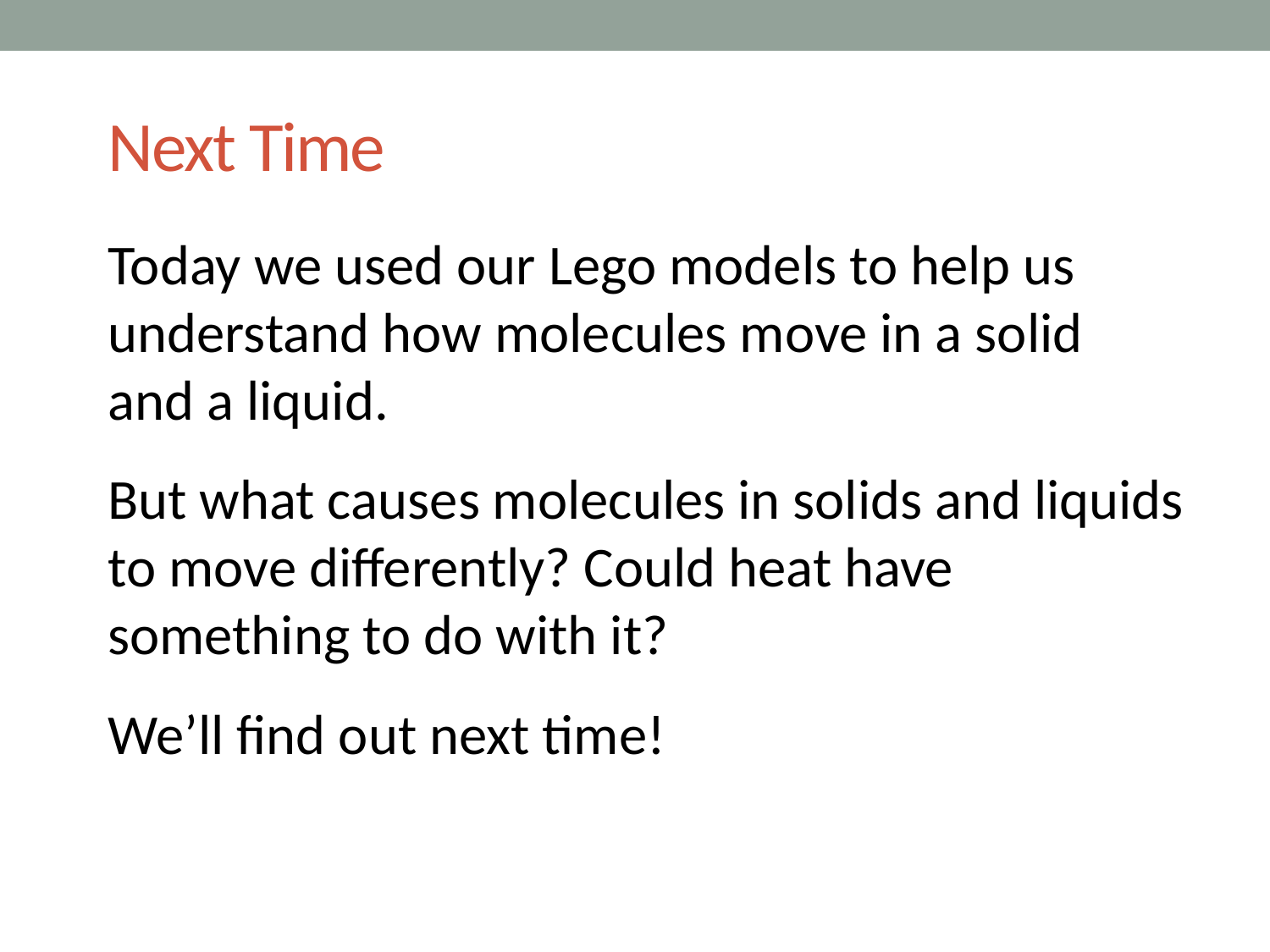

# Next Time
Today we used our Lego models to help us understand how molecules move in a solid
and a liquid.
But what causes molecules in solids and liquids to move differently? Could heat have something to do with it?
We’ll find out next time!